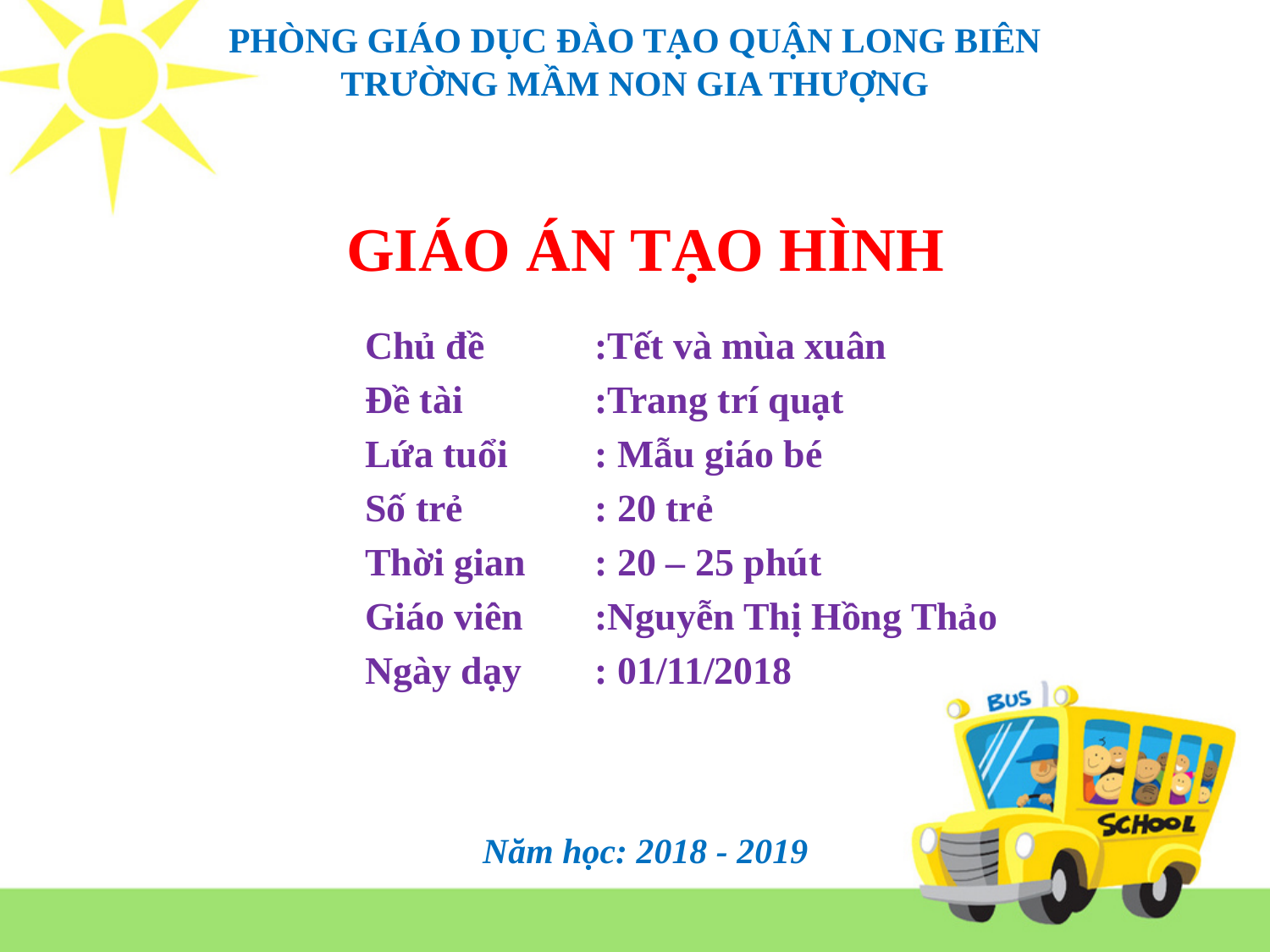

PHÒNG GIÁO DỤC ĐÀO TẠO QUẬN LONG BIÊN
TRƯỜNG MẦM NON GIA THƯỢNG

GIÁO ÁN TẠO HÌNH

Chủ đề	:Tết và mùa xuân
Đề tài		:Trang trí quạt
Lứa tuổi	: Mẫu giáo bé
Số trẻ		: 20 trẻ
Thời gian	: 20 – 25 phút
Giáo viên	:Nguyễn Thị Hồng Thảo
Ngày dạy	: 01/11/2018

Năm học: 2018 - 2019